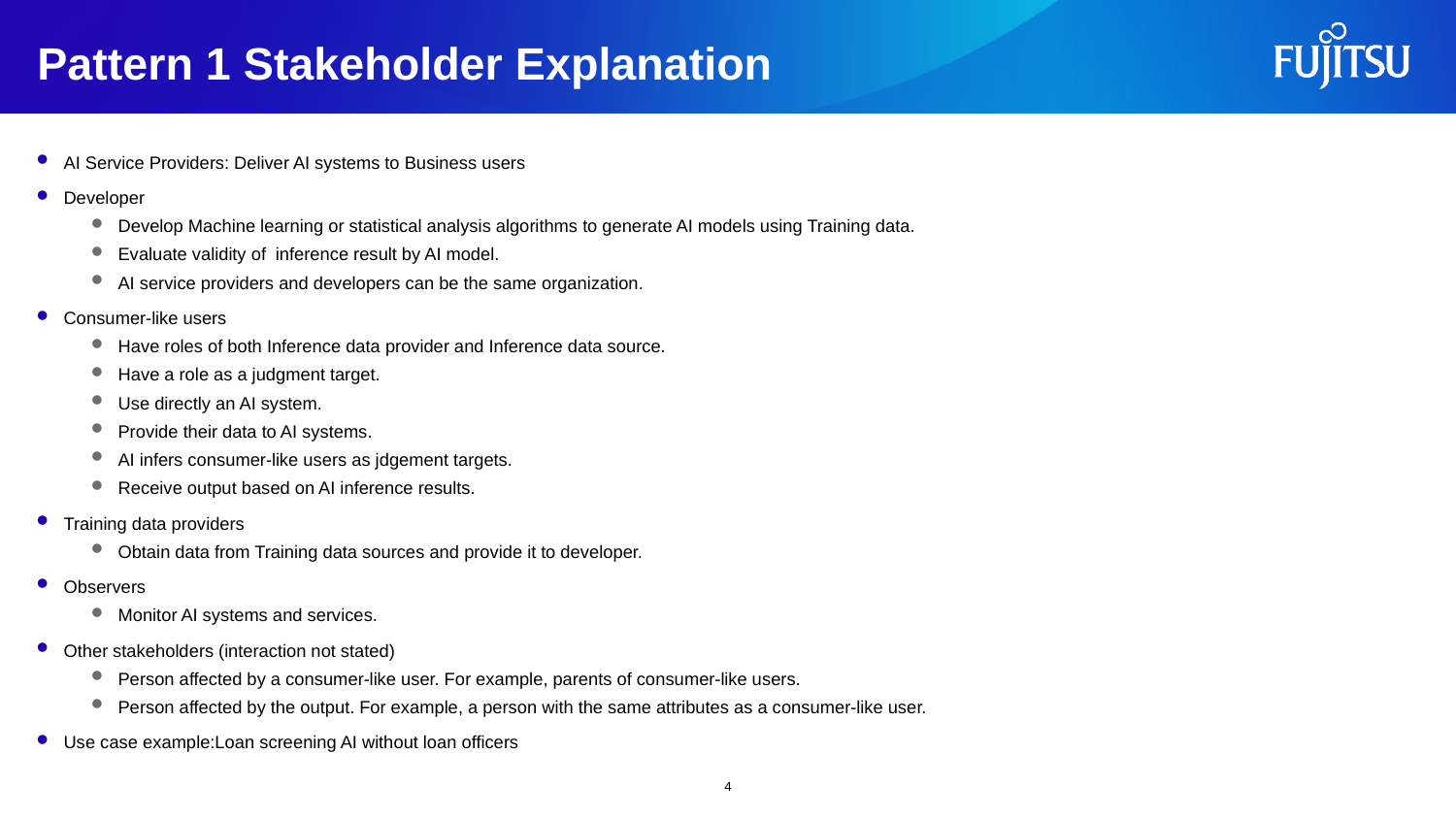

# Pattern 1 Stakeholder Explanation
AI Service Providers: Deliver AI systems to Business users
Developer
Develop Machine learning or statistical analysis algorithms to generate AI models using Training data.
Evaluate validity of  inference result by AI model.
AI service providers and developers can be the same organization.
Consumer-like users
Have roles of both Inference data provider and Inference data source.
Have a role as a judgment target.
Use directly an AI system.
Provide their data to AI systems.
AI infers consumer-like users as jdgement targets.
Receive output based on AI inference results.
Training data providers
Obtain data from Training data sources and provide it to developer.
Observers
Monitor AI systems and services.
Other stakeholders (interaction not stated)
Person affected by a consumer-like user. For example, parents of consumer-like users.
Person affected by the output. For example, a person with the same attributes as a consumer-like user.
Use case example:Loan screening AI without loan officers

4